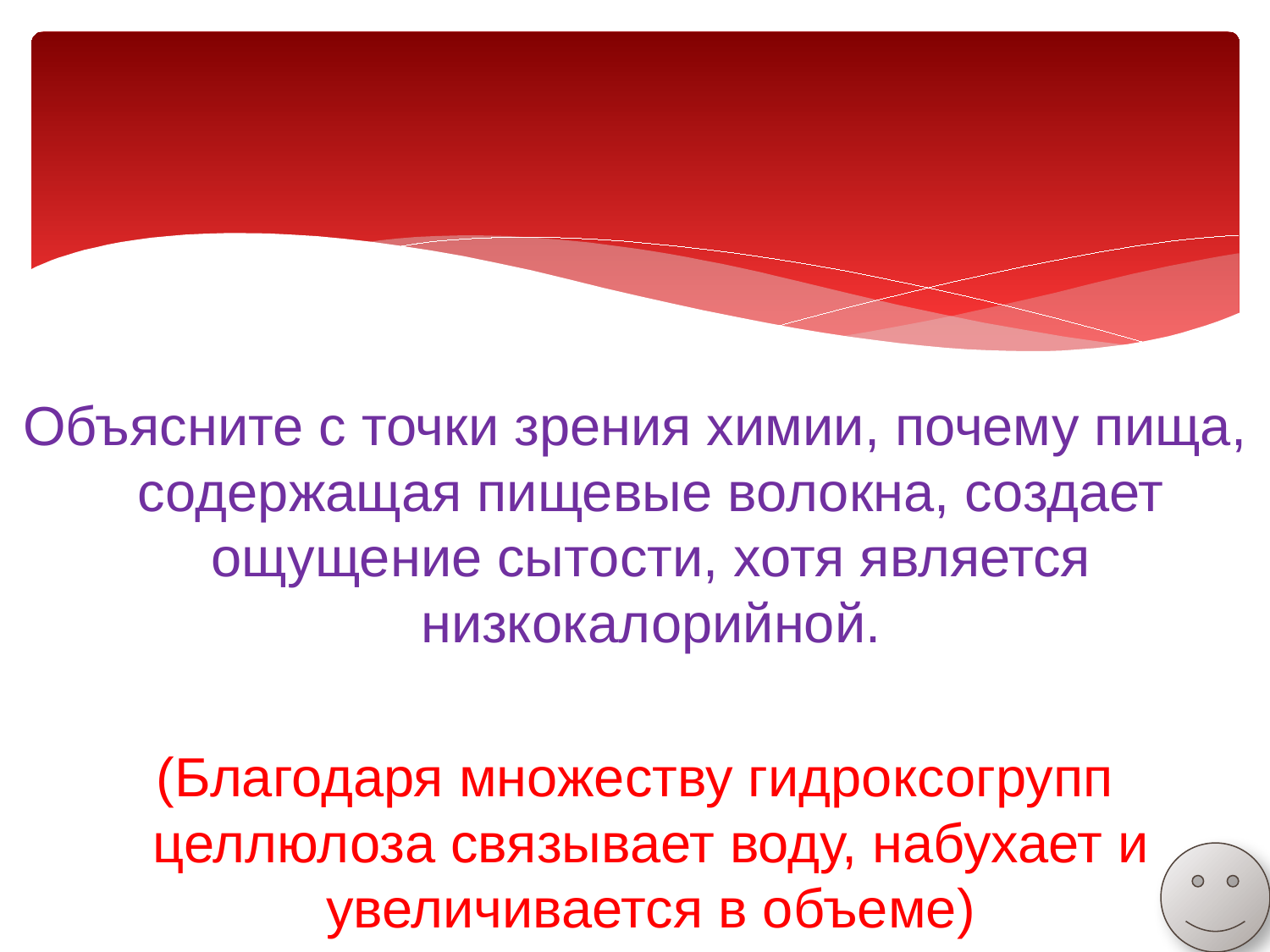

Объясните с точки зрения химии, почему пища, содержащая пищевые волокна, создает ощущение сытости, хотя является низкокалорийной.

(Благодаря множеству гидроксогрупп целлюлоза связывает воду, набухает и увеличивается в объеме)
#